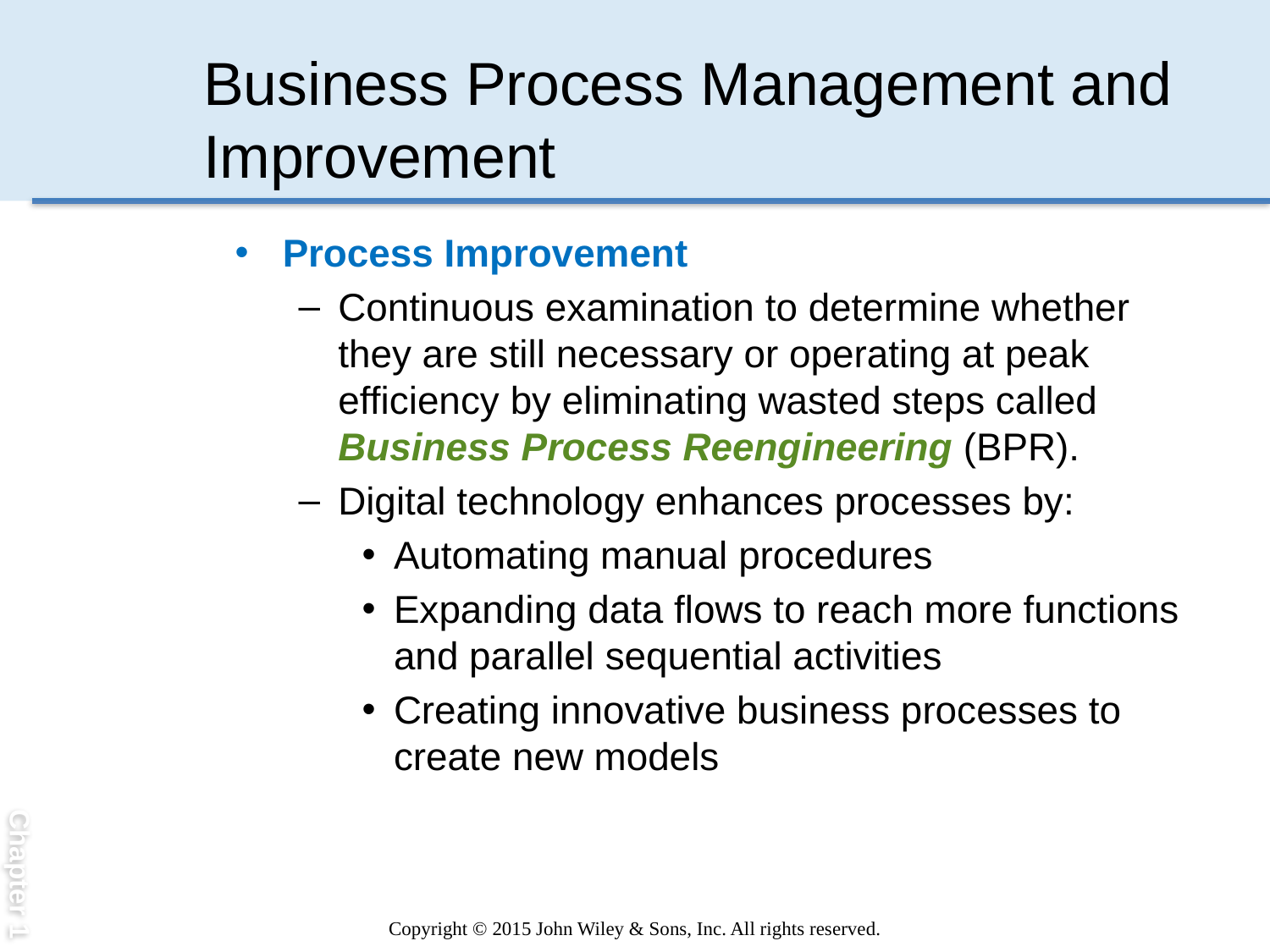

Chapter 1
# Business Process Management and Improvement
Process Improvement
Continuous examination to determine whether they are still necessary or operating at peak efficiency by eliminating wasted steps called Business Process Reengineering (BPR).
Digital technology enhances processes by:
Automating manual procedures
Expanding data flows to reach more functions and parallel sequential activities
Creating innovative business processes to create new models